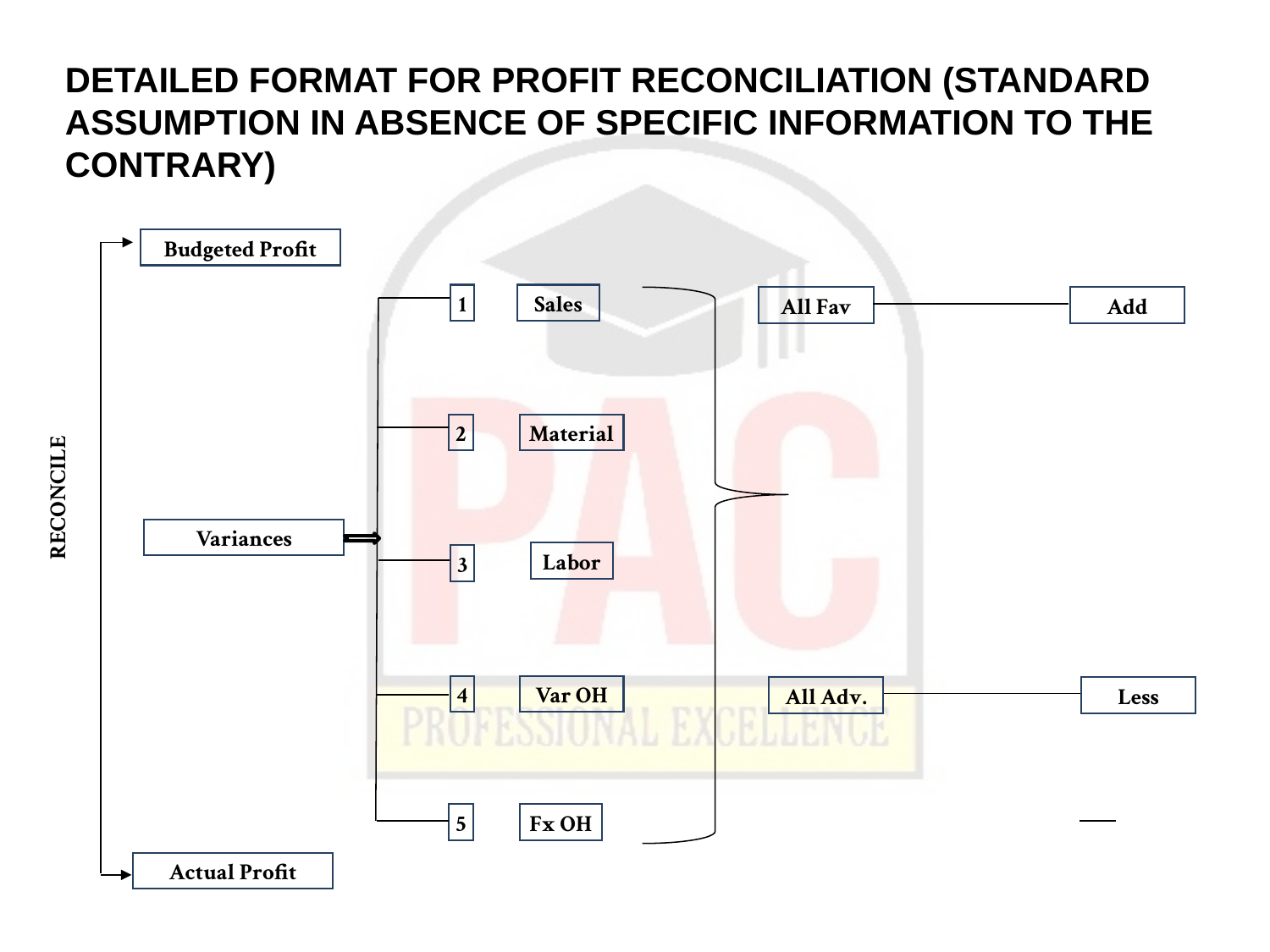

# DETAILED FORMAT FOR PROFIT RECONCILIATION (STANDARD ASSUMPTION IN ABSENCE OF SPECIFIC INFORMATION TO THE CONTRARY)
Budgeted Profit
1
Sales

All Fav
Add
2
Material
RECONCILE
Variances

Labor
3
4
Var OH
All Adv.
Less
5
Fx OH
Actual Profit